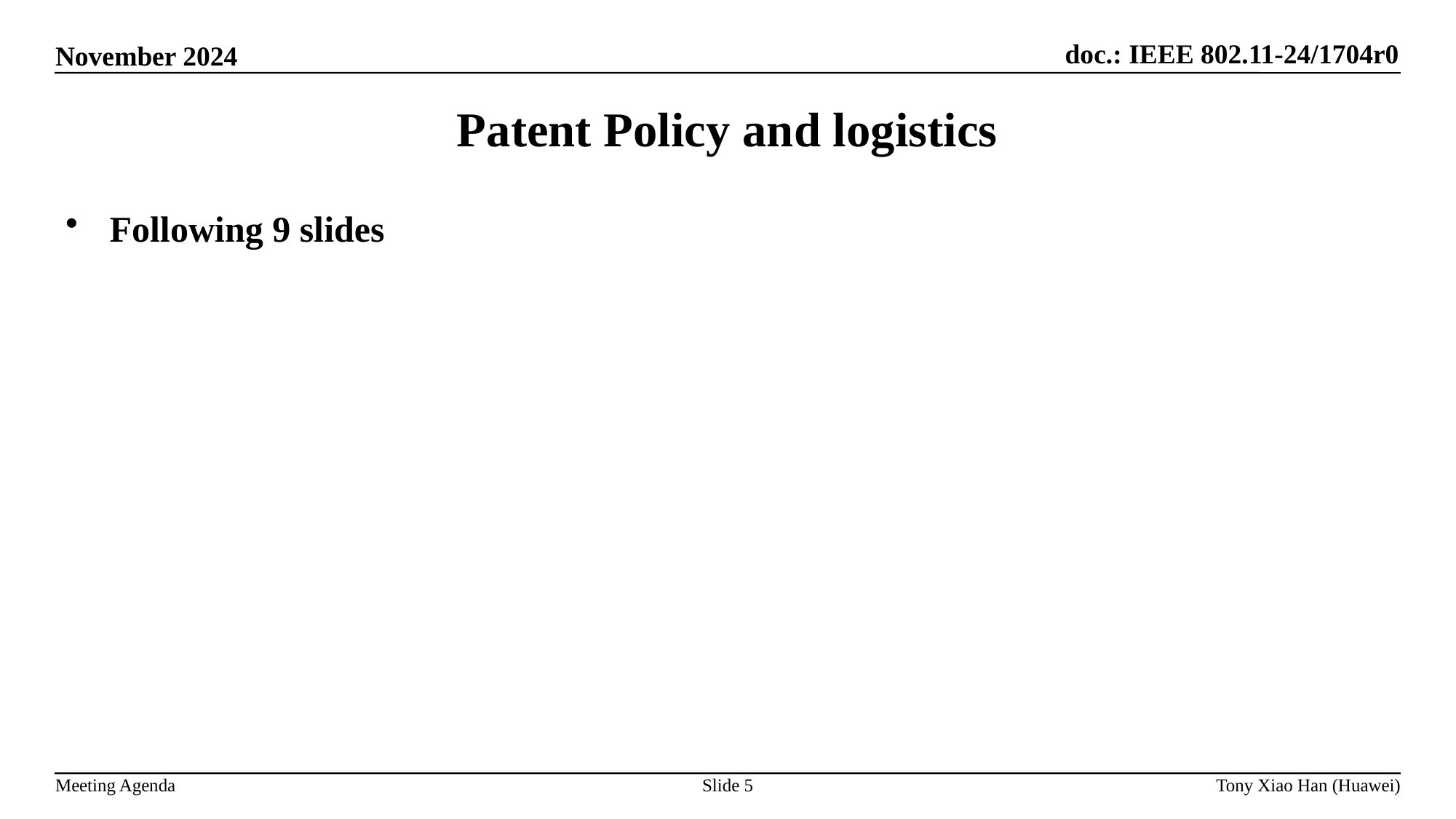

Patent Policy and logistics
  Following 9 slides